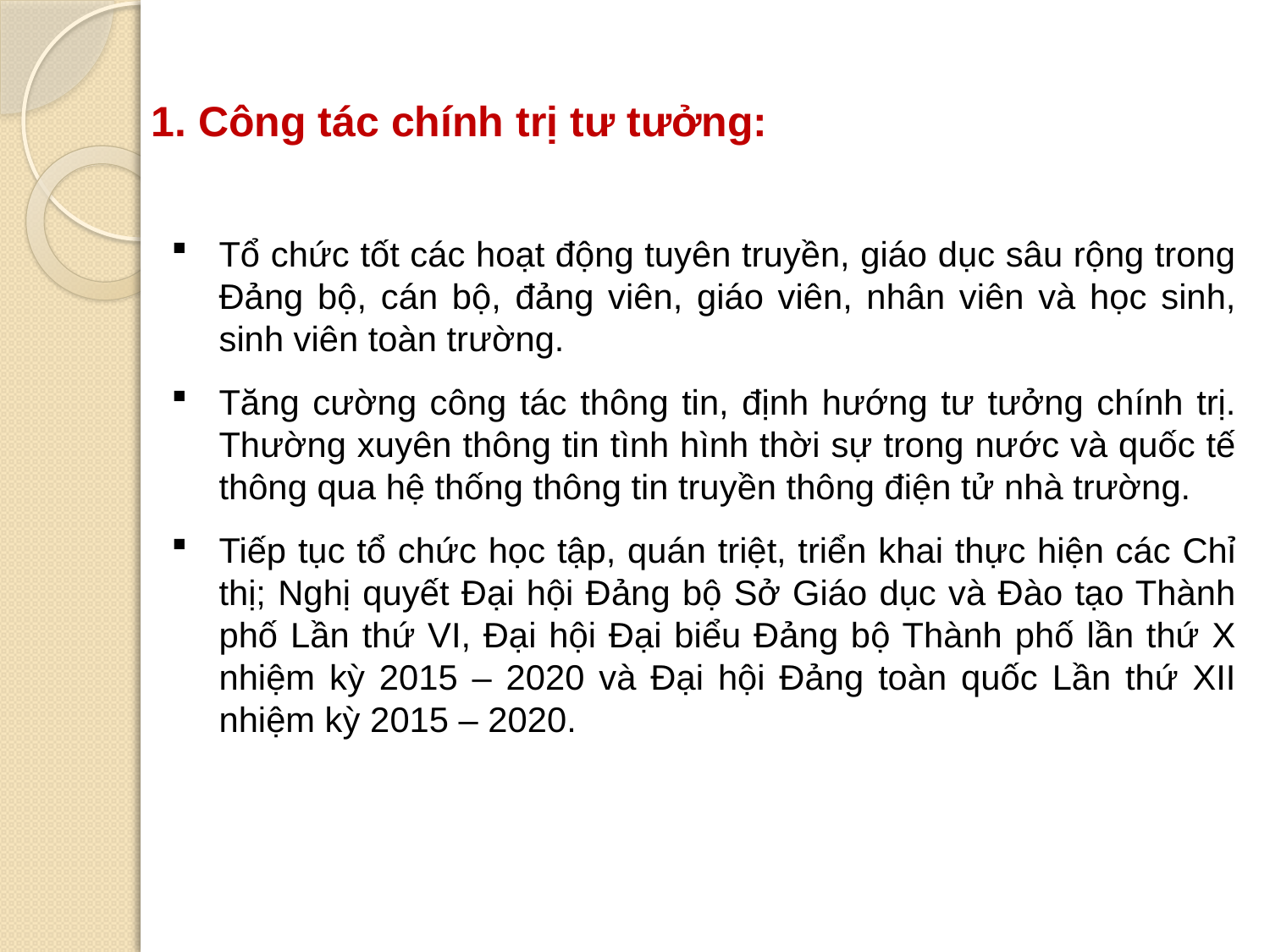

1. Công tác chính trị tư tưởng:
Tổ chức tốt các hoạt động tuyên truyền, giáo dục sâu rộng trong Đảng bộ, cán bộ, đảng viên, giáo viên, nhân viên và học sinh, sinh viên toàn trường.
Tăng cường công tác thông tin, định hướng tư tưởng chính trị. Thường xuyên thông tin tình hình thời sự trong nước và quốc tế thông qua hệ thống thông tin truyền thông điện tử nhà trường.
Tiếp tục tổ chức học tập, quán triệt, triển khai thực hiện các Chỉ thị; Nghị quyết Đại hội Đảng bộ Sở Giáo dục và Đào tạo Thành phố Lần thứ VI, Đại hội Đại biểu Đảng bộ Thành phố lần thứ X nhiệm kỳ 2015 – 2020 và Đại hội Đảng toàn quốc Lần thứ XII nhiệm kỳ 2015 – 2020.